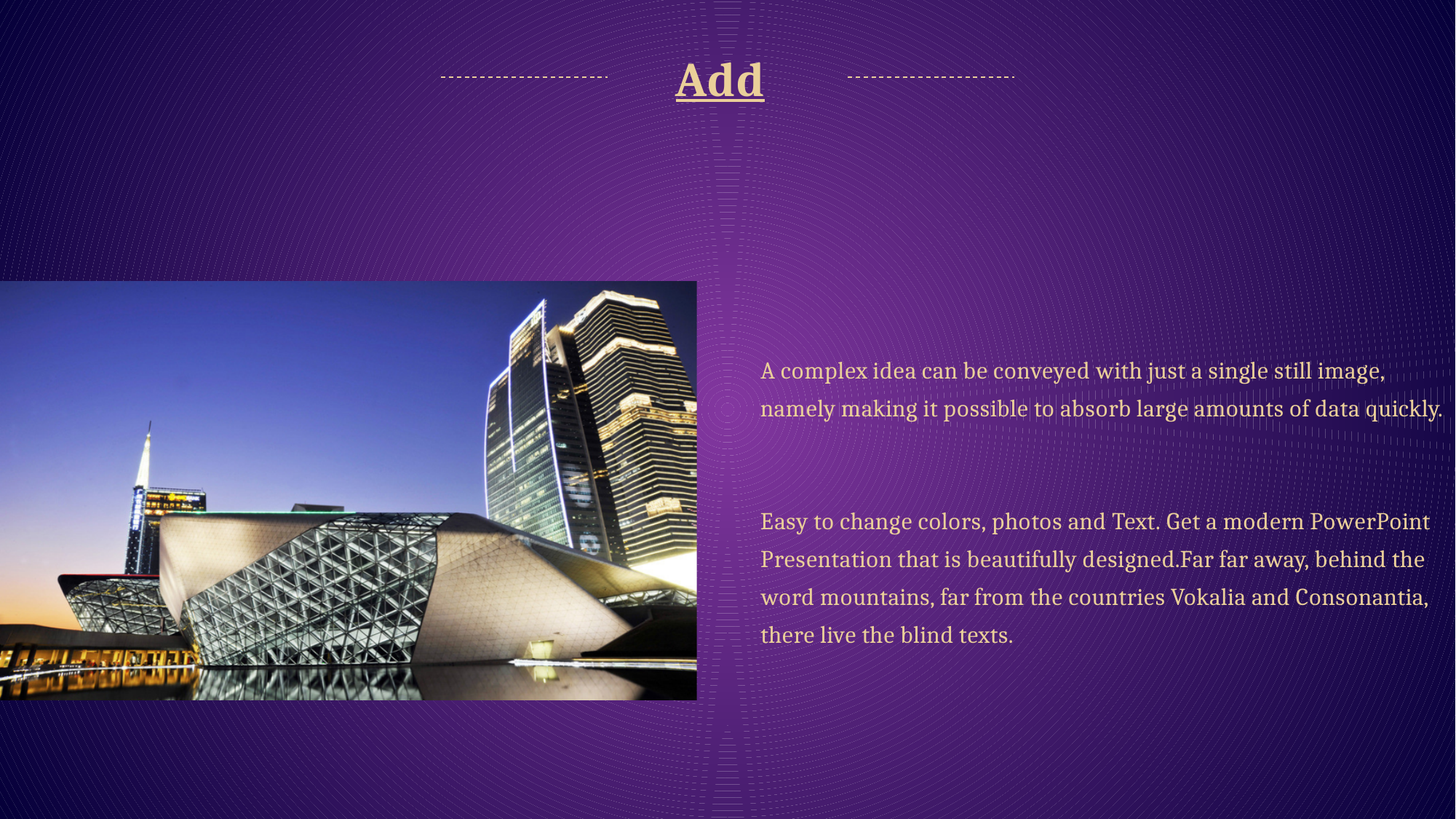

Add

A complex idea can be conveyed with just a single still image, namely making it possible to absorb large amounts of data quickly.

Easy to change colors, photos and Text. Get a modern PowerPoint Presentation that is beautifully designed.Far far away, behind the word mountains, far from the countries Vokalia and Consonantia, there live the blind texts.